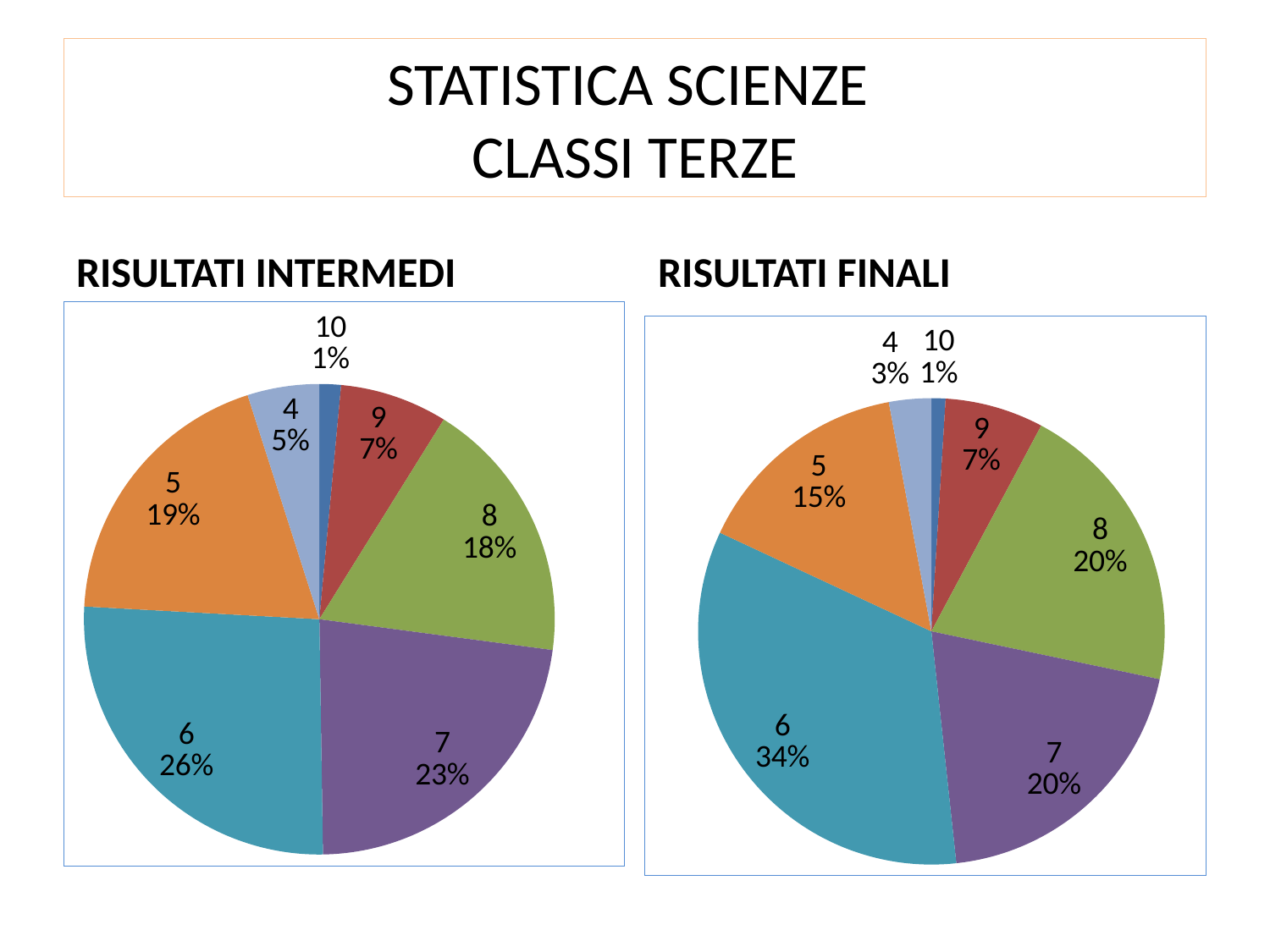

# STATISTICA SCIENZE CLASSI TERZE
RISULTATI INTERMEDI
RISULTATI FINALI

### Chart

| Category | C.TERZE |
|---|---|
| 10 | 3.0 |
| 9 | 15.0 |
| 8 | 37.0 |
| 7 | 46.0 |
| 6 | 53.0 |
| 5 | 39.0 |
| 4 | 10.0 |

### Chart

| Category | C.TERZE |
|---|---|
| 10 | 2.0 |
| 9 | 14.0 |
| 8 | 42.0 |
| 7 | 41.0 |
| 6 | 69.0 |
| 5 | 31.0 |
| 4 | 6.0 |